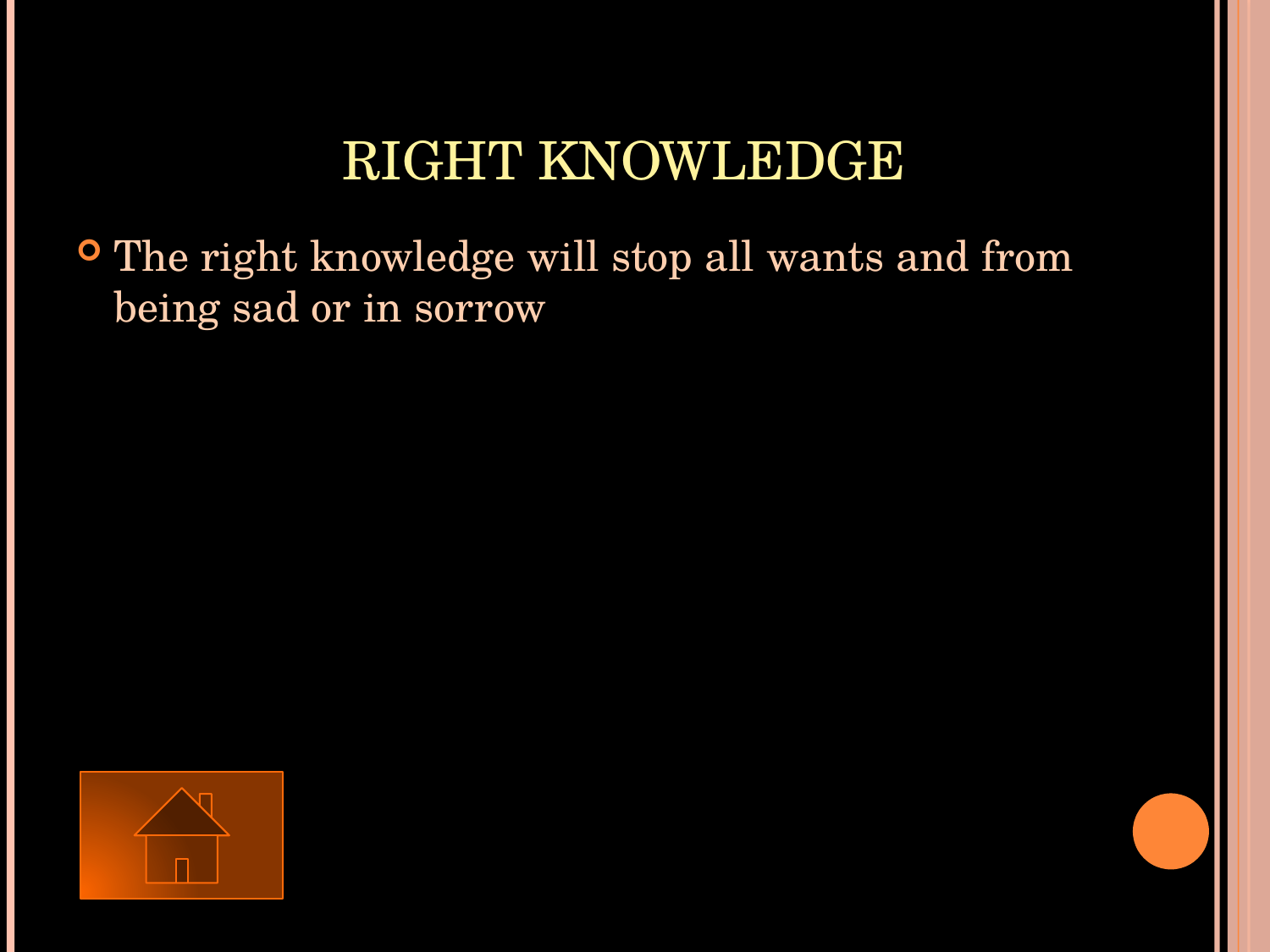

# Right Knowledge
The right knowledge will stop all wants and from being sad or in sorrow